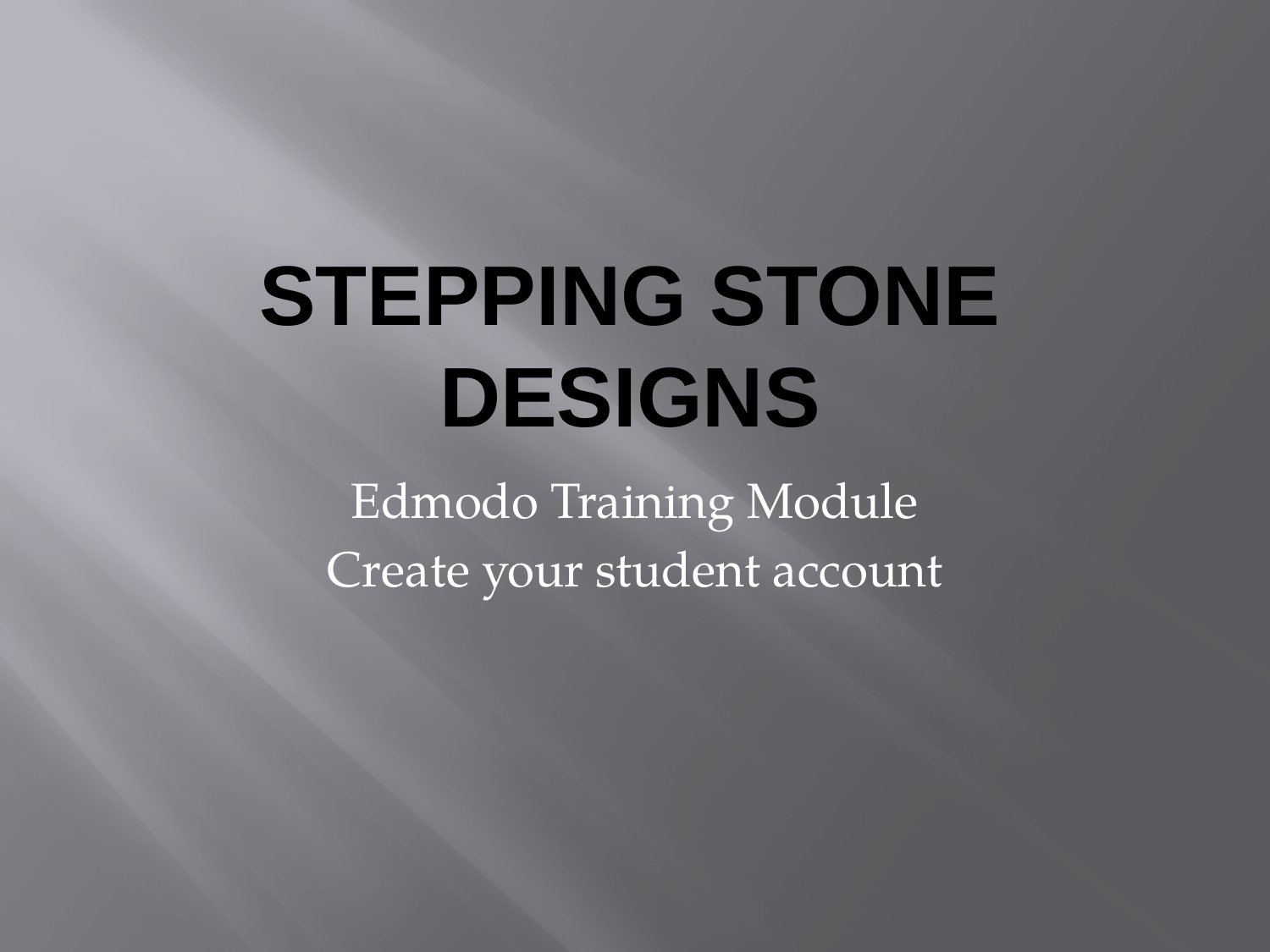

# Stepping Stone Designs
Edmodo Training Module
Create your student account